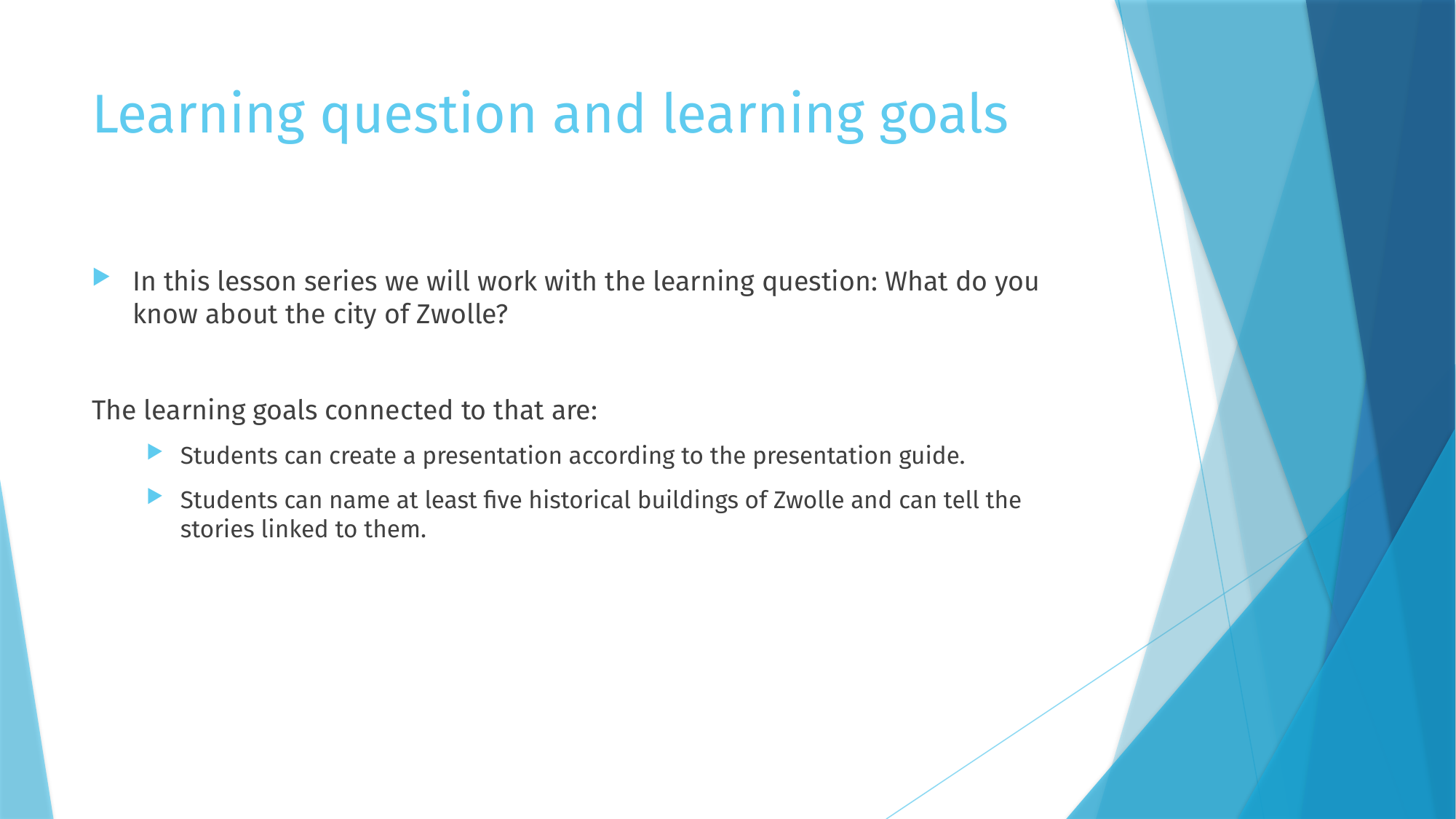

# Learning question and learning goals
In this lesson series we will work with the learning question: What do you know about the city of Zwolle?

The learning goals connected to that are:
Students can create a presentation according to the presentation guide.
Students can name at least five historical buildings of Zwolle and can tell the stories linked to them.